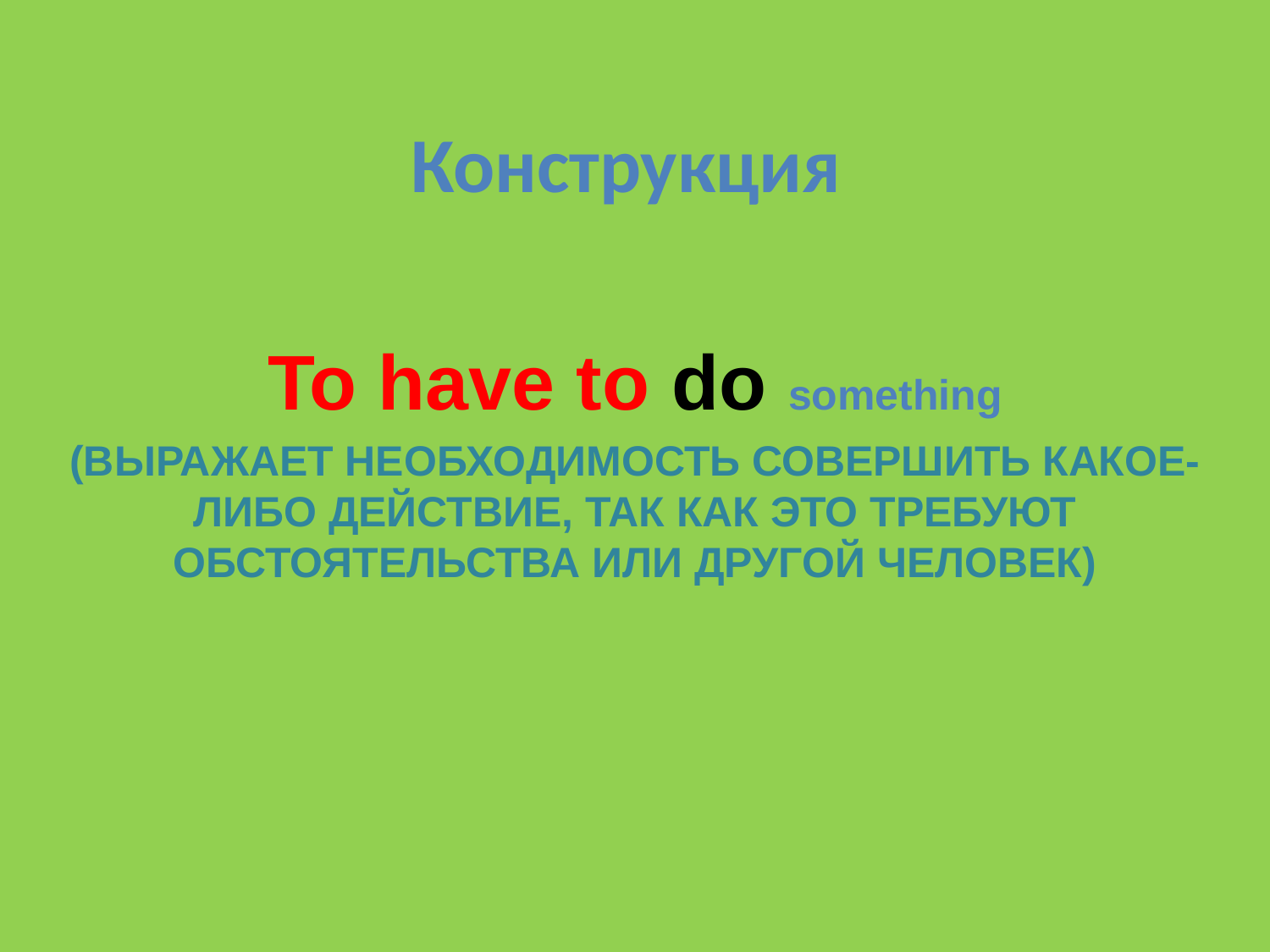

Конструкция

To have to do something
(ВЫРАЖАЕТ НЕОБХОДИМОСТЬ СОВЕРШИТЬ КАКОЕ-ЛИБО ДЕЙСТВИЕ, ТАК КАК ЭТО ТРЕБУЮТ ОБСТОЯТЕЛЬСТВА ИЛИ ДРУГОЙ ЧЕЛОВЕК)
#